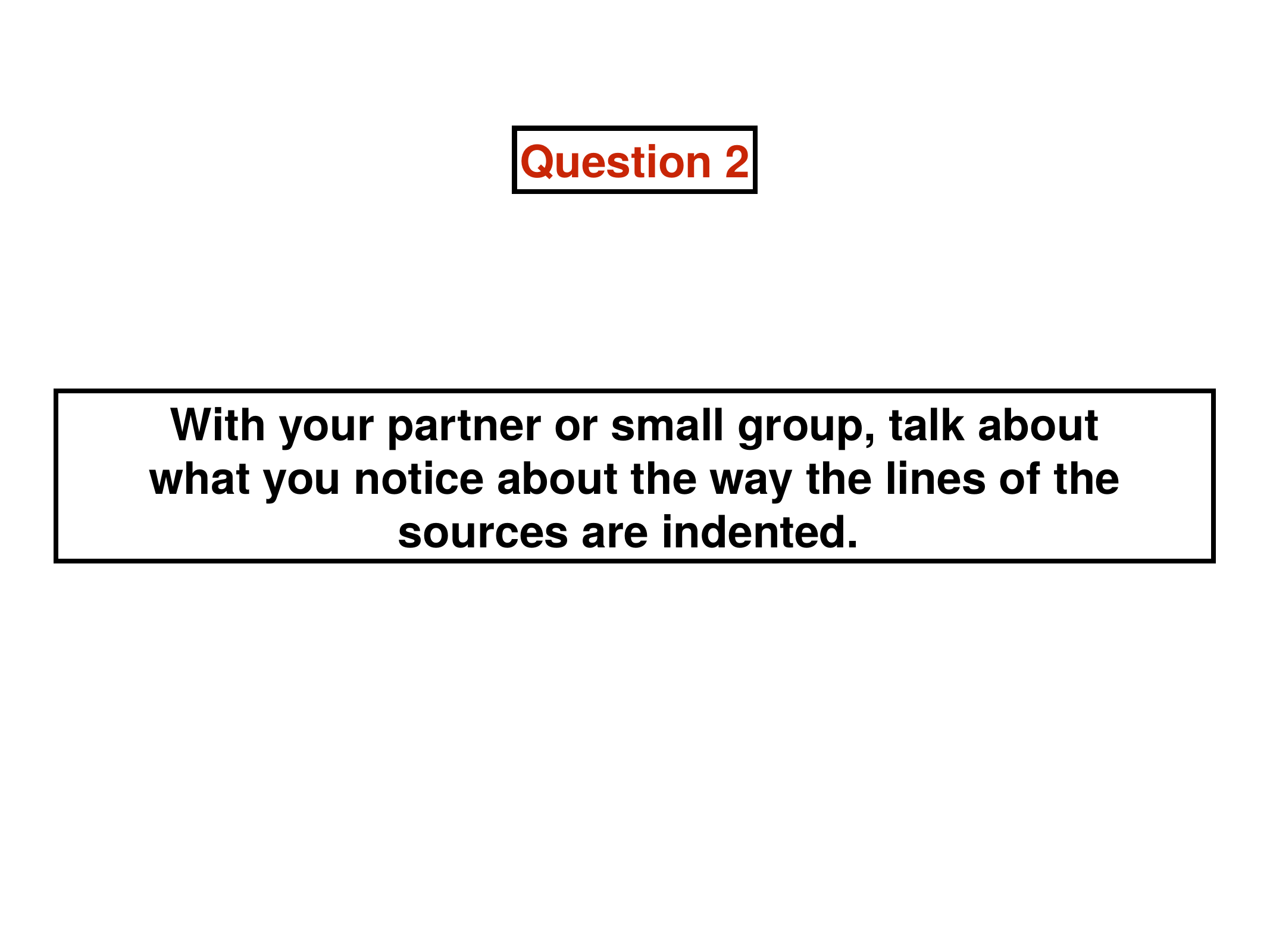

Question 2
With your partner or small group, talk about
what you notice about the way the lines of the sources are indented.